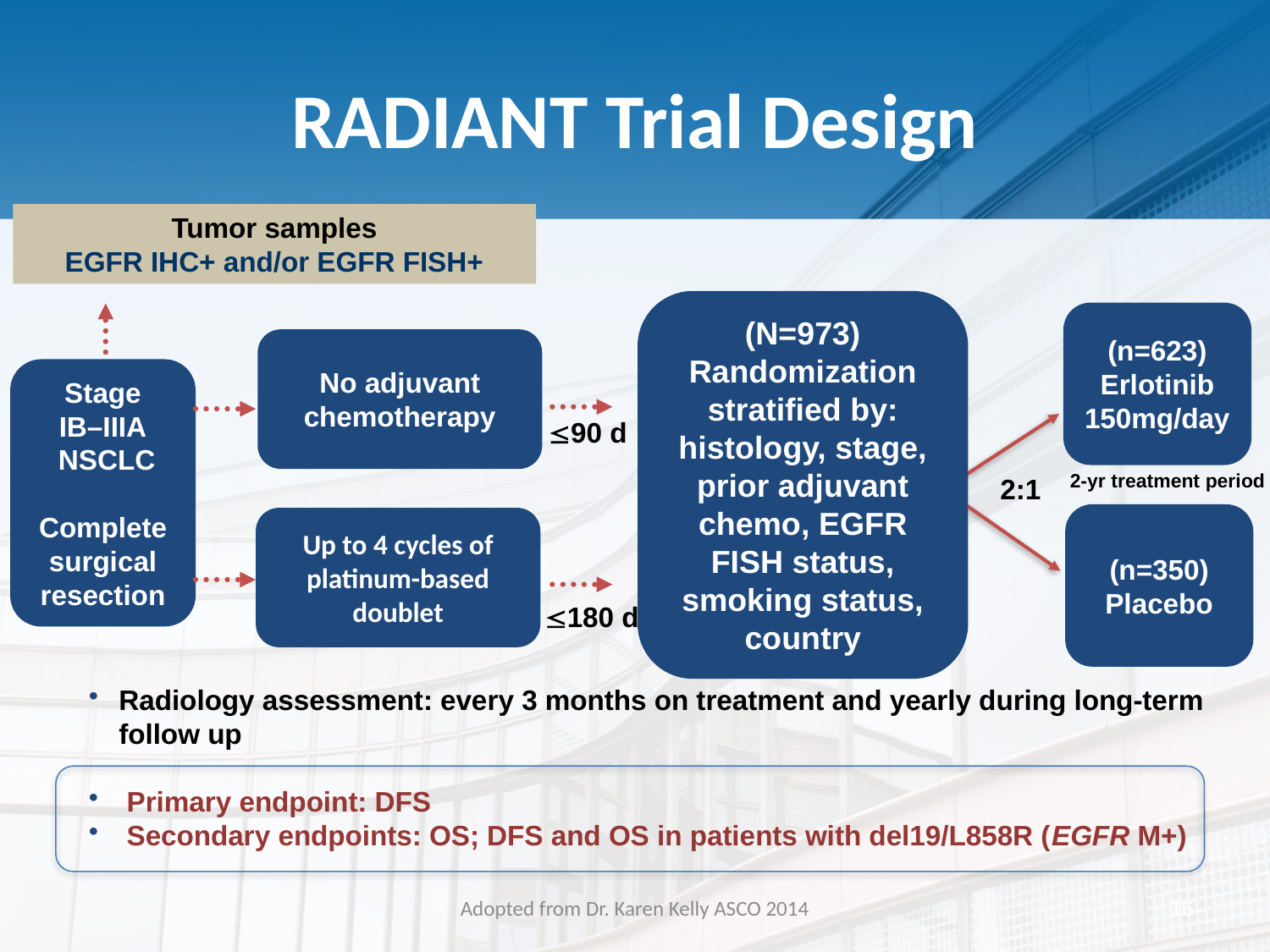

# RADIANT Trial Design
Tumor samples
EGFR IHC+ and/or EGFR FISH+
(N=973) Randomization
stratified by:
histology, stage, prior adjuvant chemo, EGFR FISH status, smoking status, country
(n=623)
Erlotinib
150mg/day

No adjuvant chemotherapy
Stage
IB–IIIA
 NSCLC

Complete surgical resection

≤90 d

2-yr treatment period
2:1
(n=350)
Placebo

Up to 4 cycles of
platinum-based doublet

≤180 d

Radiology assessment: every 3 months on treatment and yearly during long-term follow up

 Primary endpoint: DFS
 Secondary endpoints: OS; DFS and OS in patients with del19/L858R (EGFR M+)

Adopted from Dr. Karen Kelly ASCO 2014
16